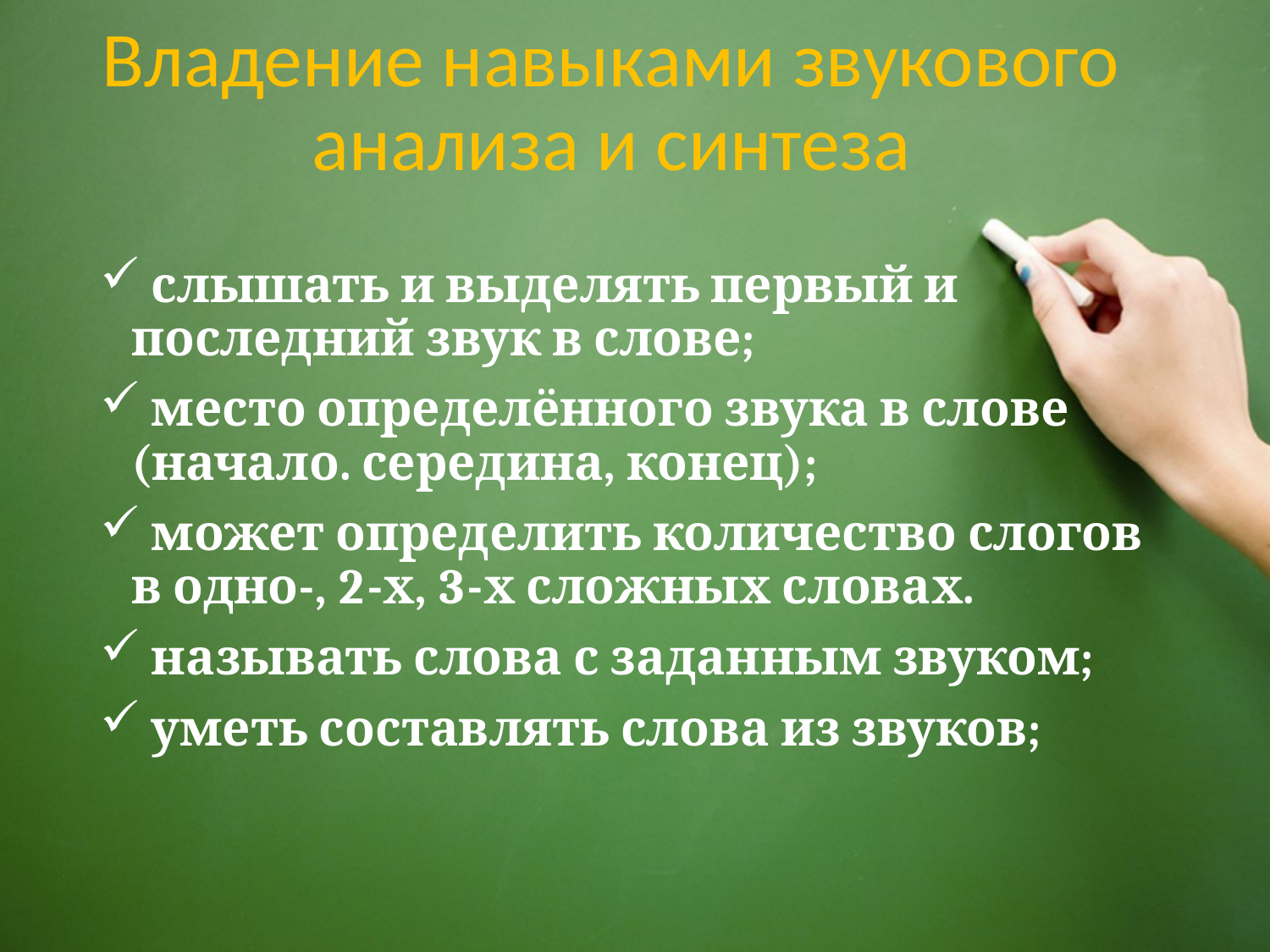

# Владение навыками звукового анализа и синтеза
 слышать и выделять первый и последний звук в слове;
 место определённого звука в слове (начало. середина, конец);
 может определить количество слогов в одно-, 2-х, 3-х сложных словах.
 называть слова с заданным звуком;
 уметь составлять слова из звуков;